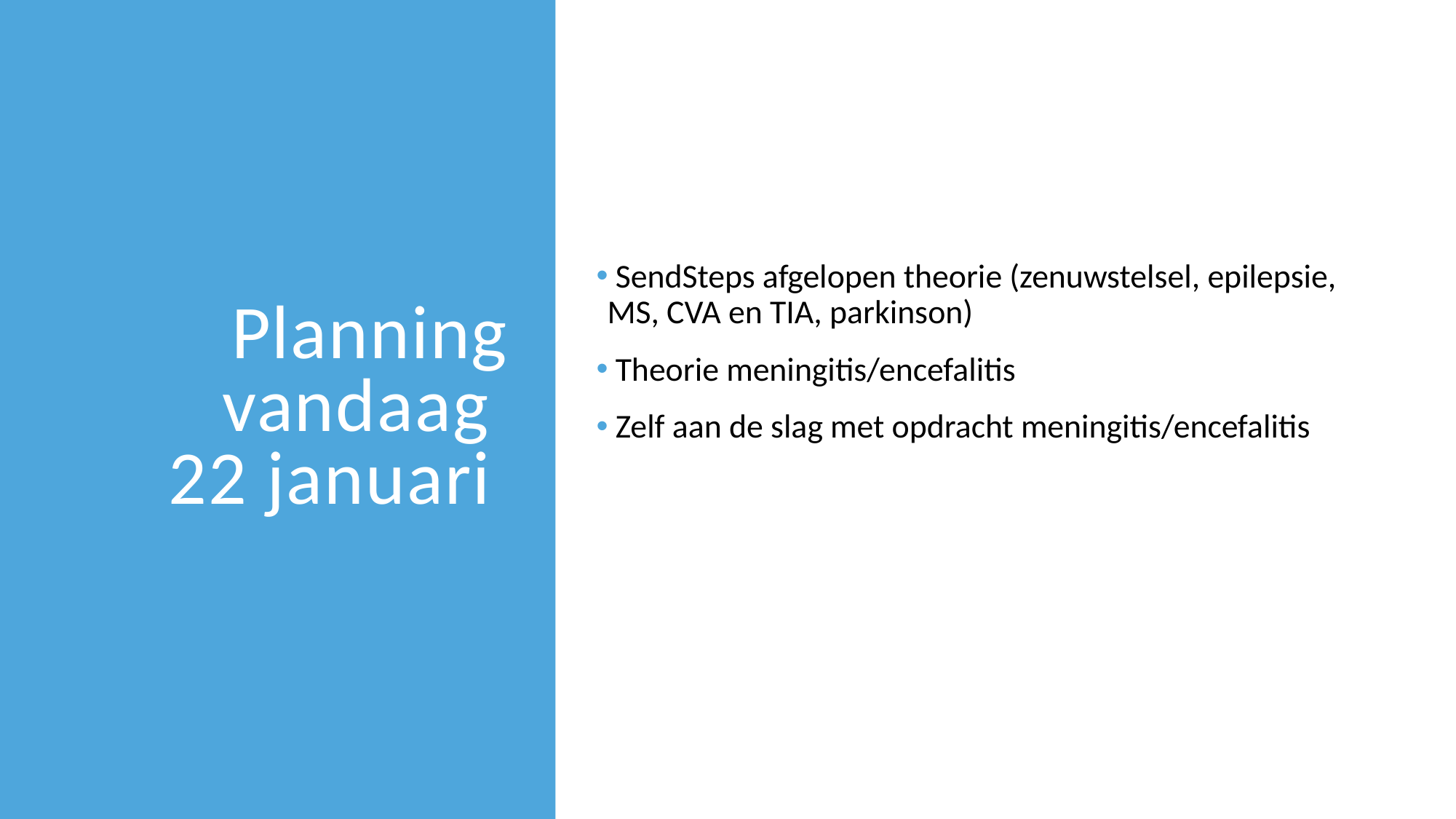

# Planning vandaag 22 januari
 SendSteps afgelopen theorie (zenuwstelsel, epilepsie, MS, CVA en TIA, parkinson)
 Theorie meningitis/encefalitis
 Zelf aan de slag met opdracht meningitis/encefalitis